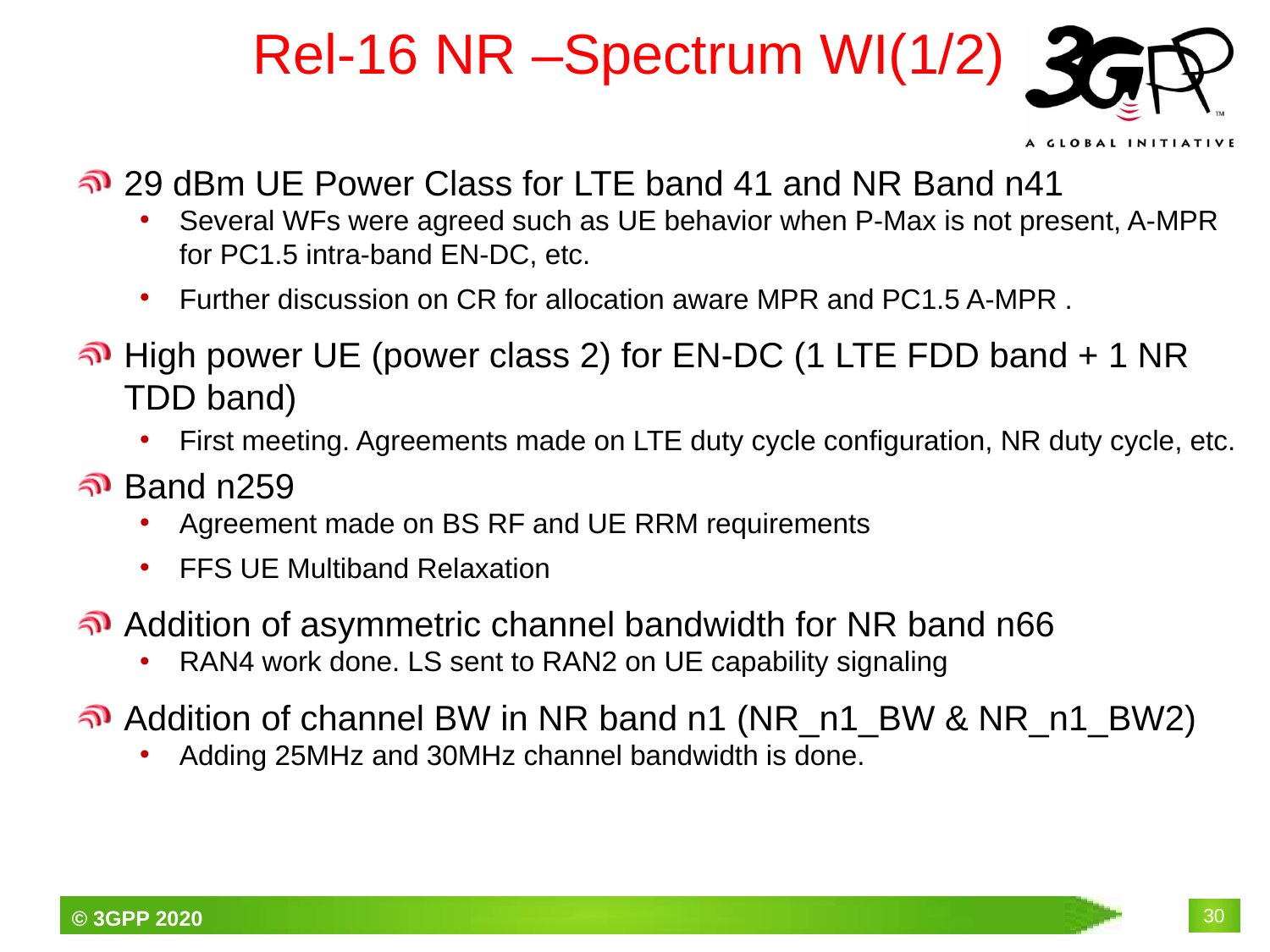

# Rel-16 NR –Spectrum WI(1/2)
29 dBm UE Power Class for LTE band 41 and NR Band n41
Several WFs were agreed such as UE behavior when P-Max is not present, A-MPR for PC1.5 intra-band EN-DC, etc.
Further discussion on CR for allocation aware MPR and PC1.5 A-MPR .
High power UE (power class 2) for EN-DC (1 LTE FDD band + 1 NR TDD band)
First meeting. Agreements made on LTE duty cycle configuration, NR duty cycle, etc.
Band n259
Agreement made on BS RF and UE RRM requirements
FFS UE Multiband Relaxation
Addition of asymmetric channel bandwidth for NR band n66
RAN4 work done. LS sent to RAN2 on UE capability signaling
Addition of channel BW in NR band n1 (NR_n1_BW & NR_n1_BW2)
Adding 25MHz and 30MHz channel bandwidth is done.

30